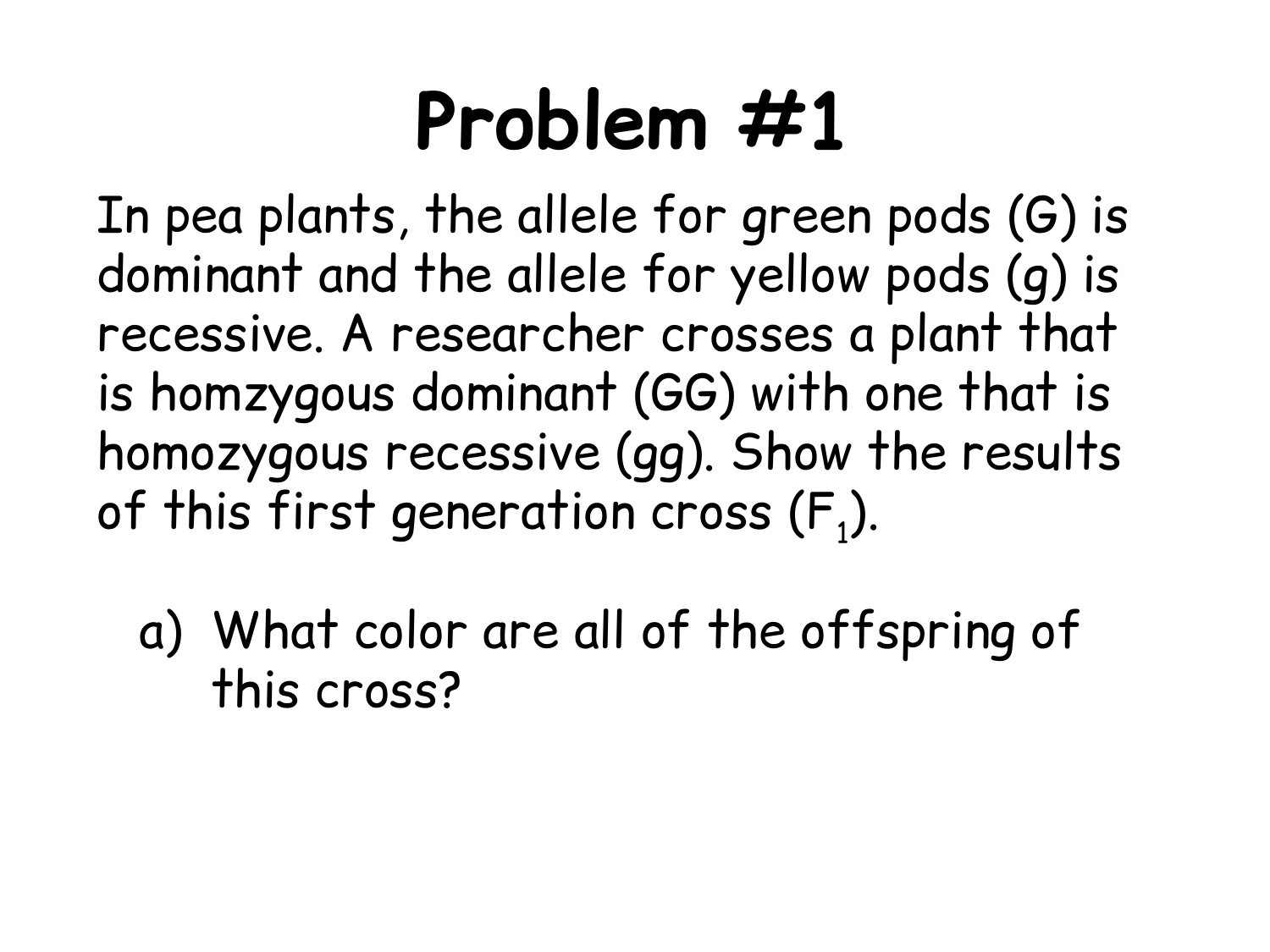

# Problem #1
In pea plants, the allele for green pods (G) is dominant and the allele for yellow pods (g) is recessive. A researcher crosses a plant that is homzygous dominant (GG) with one that is homozygous recessive (gg). Show the results of this first generation cross (F1).
What color are all of the offspring of  this cross?